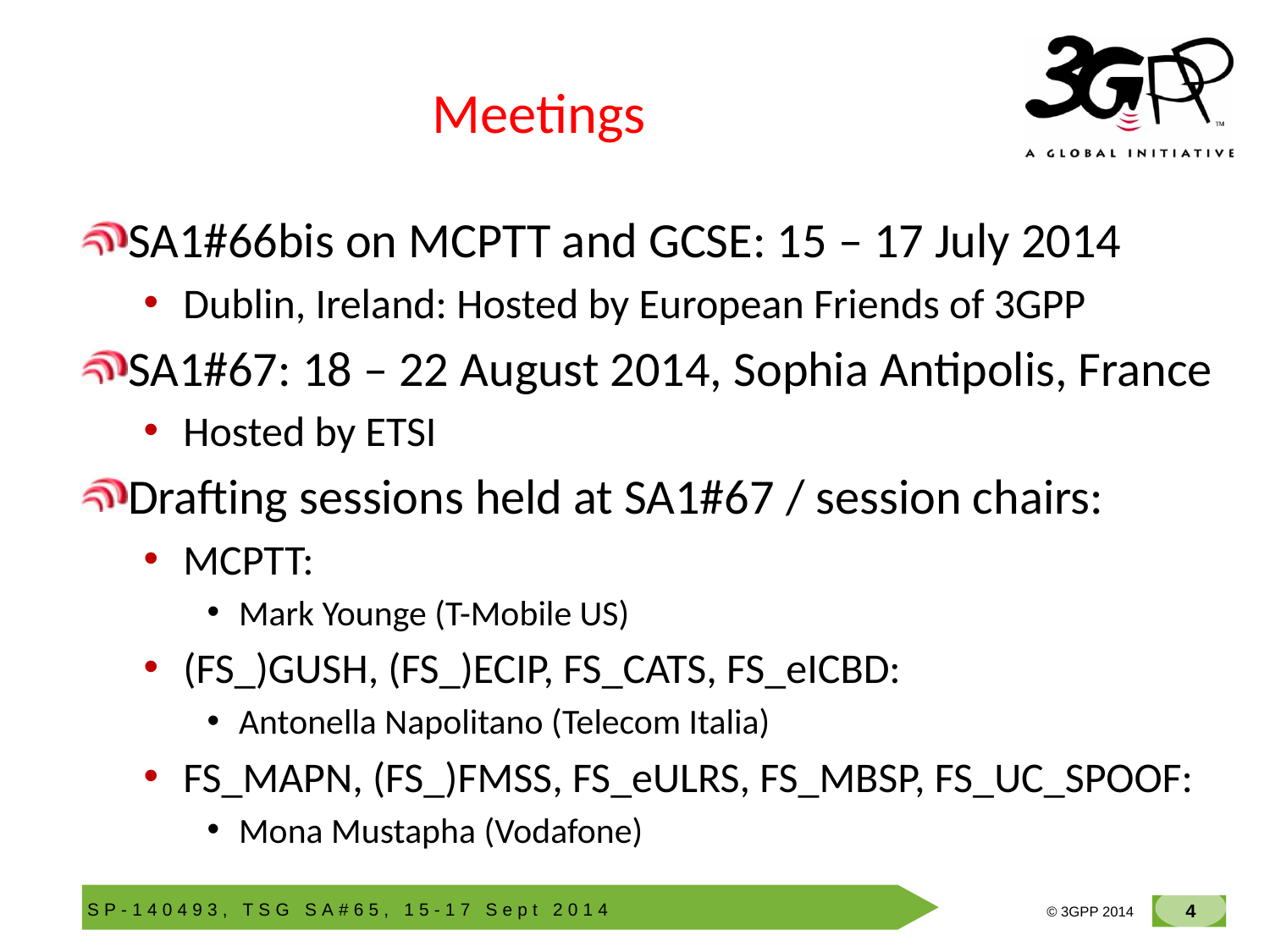

# Meetings
SA1#66bis on MCPTT and GCSE: 15 – 17 July 2014
Dublin, Ireland: Hosted by European Friends of 3GPP
SA1#67: 18 – 22 August 2014, Sophia Antipolis, France
Hosted by ETSI
Drafting sessions held at SA1#67 / session chairs:
MCPTT:
Mark Younge (T-Mobile US)
(FS_)GUSH, (FS_)ECIP, FS_CATS, FS_eICBD:
Antonella Napolitano (Telecom Italia)
FS_MAPN, (FS_)FMSS, FS_eULRS, FS_MBSP, FS_UC_SPOOF:
Mona Mustapha (Vodafone)